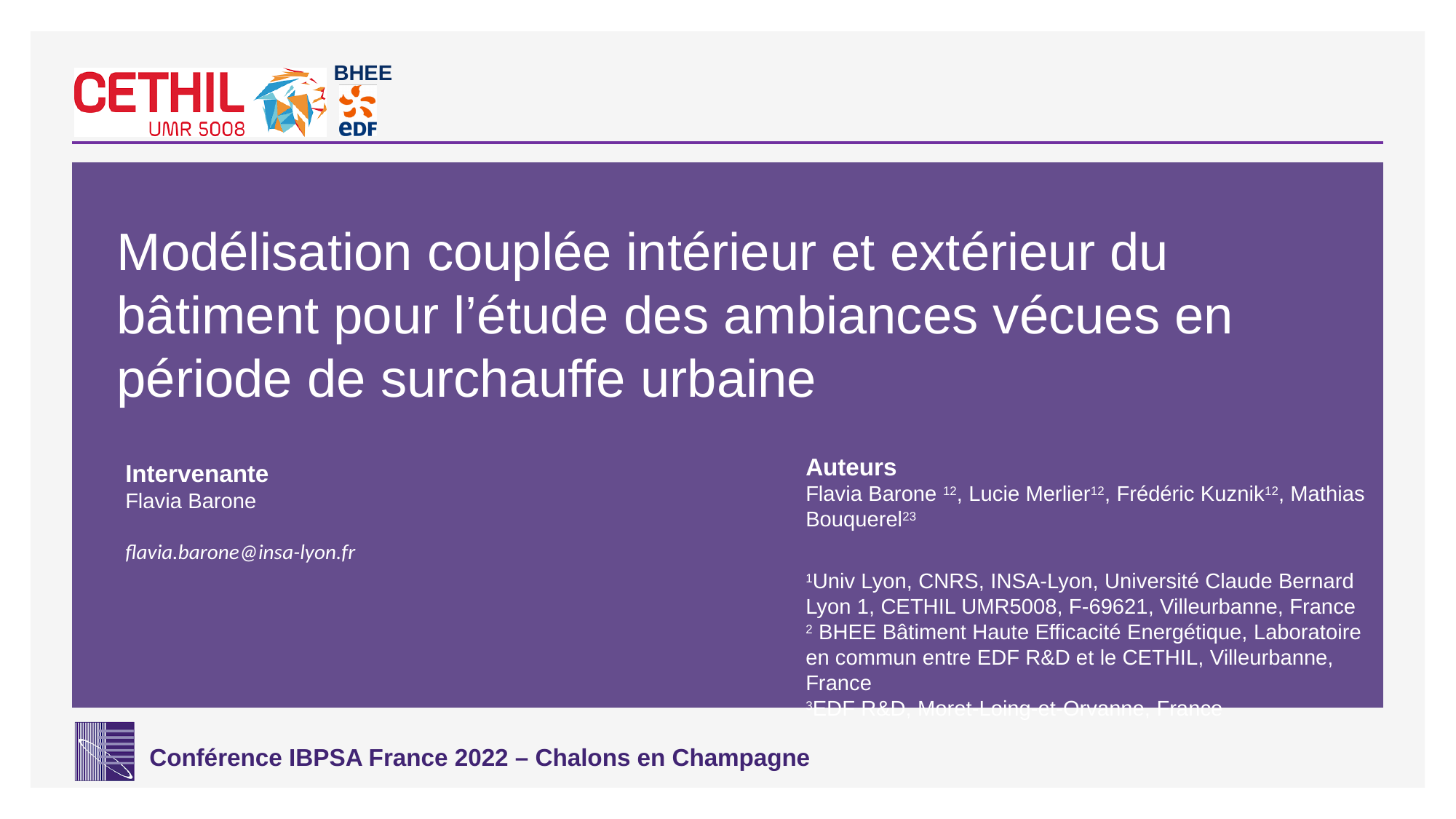

# Modélisation couplée intérieur et extérieur du bâtiment pour l’étude des ambiances vécues en période de surchauffe urbaine
Auteurs
Flavia Barone 12, Lucie Merlier12, Frédéric Kuznik12, Mathias Bouquerel23
1Univ Lyon, CNRS, INSA-Lyon, Université Claude Bernard Lyon 1, CETHIL UMR5008, F-69621, Villeurbanne, France
2 BHEE Bâtiment Haute Efficacité Energétique, Laboratoire en commun entre EDF R&D et le CETHIL, Villeurbanne, France
3EDF R&D, Moret-Loing-et-Orvanne, France
Intervenante
Flavia Barone

flavia.barone@insa-lyon.fr

Conférence IBPSA France 2022 – Chalons en Champagne